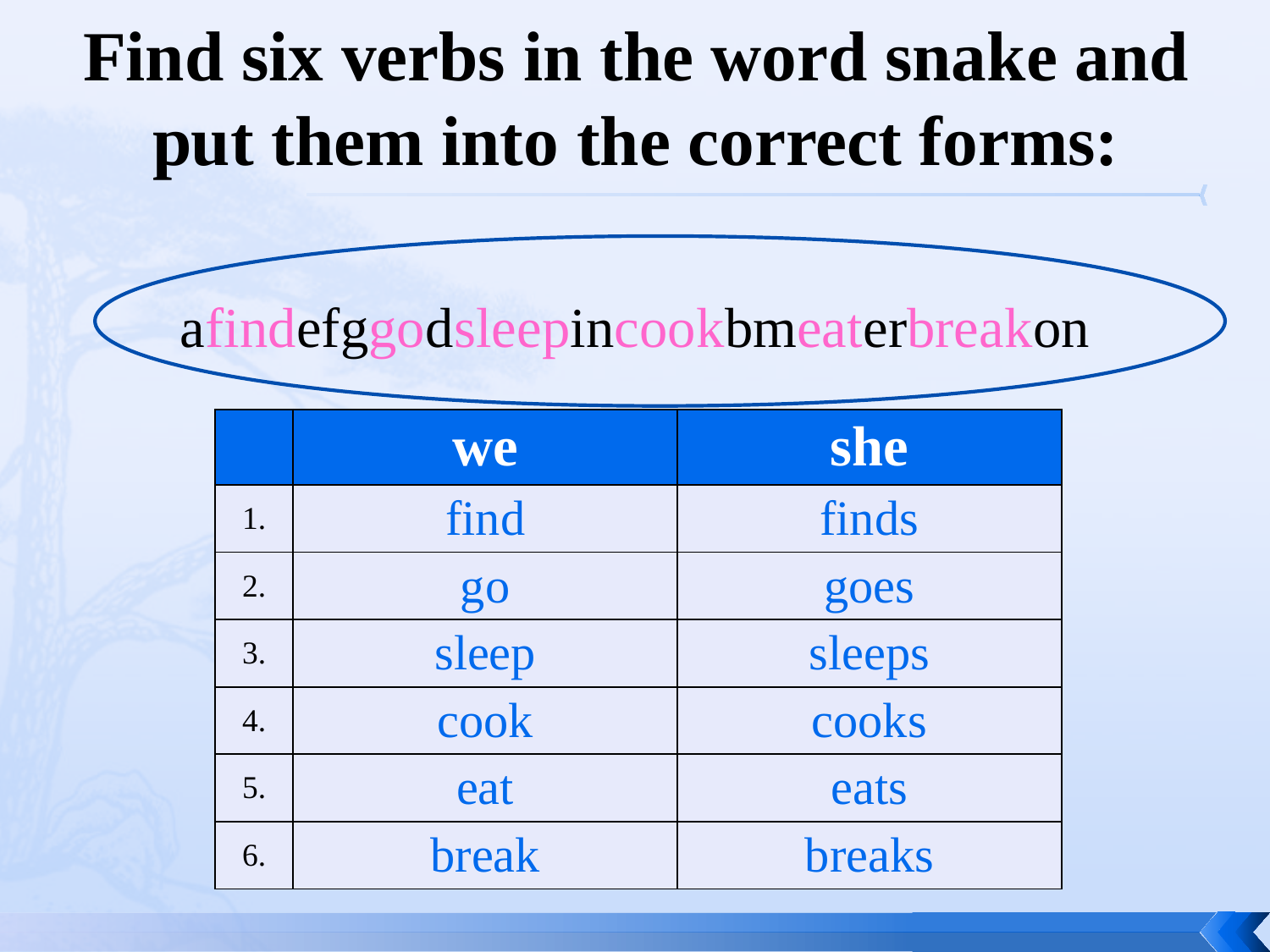

# Find six verbs in the word snake and put them into the correct forms:

afindefggodsleepincookbmeaterbreakon

|  | we | she |
| --- | --- | --- |
| 1. | find | finds |
| 2. | go | goes |
| 3. | sleep | sleeps |
| 4. | cook | cooks |
| 5. | eat | eats |
| 6. | break | breaks |